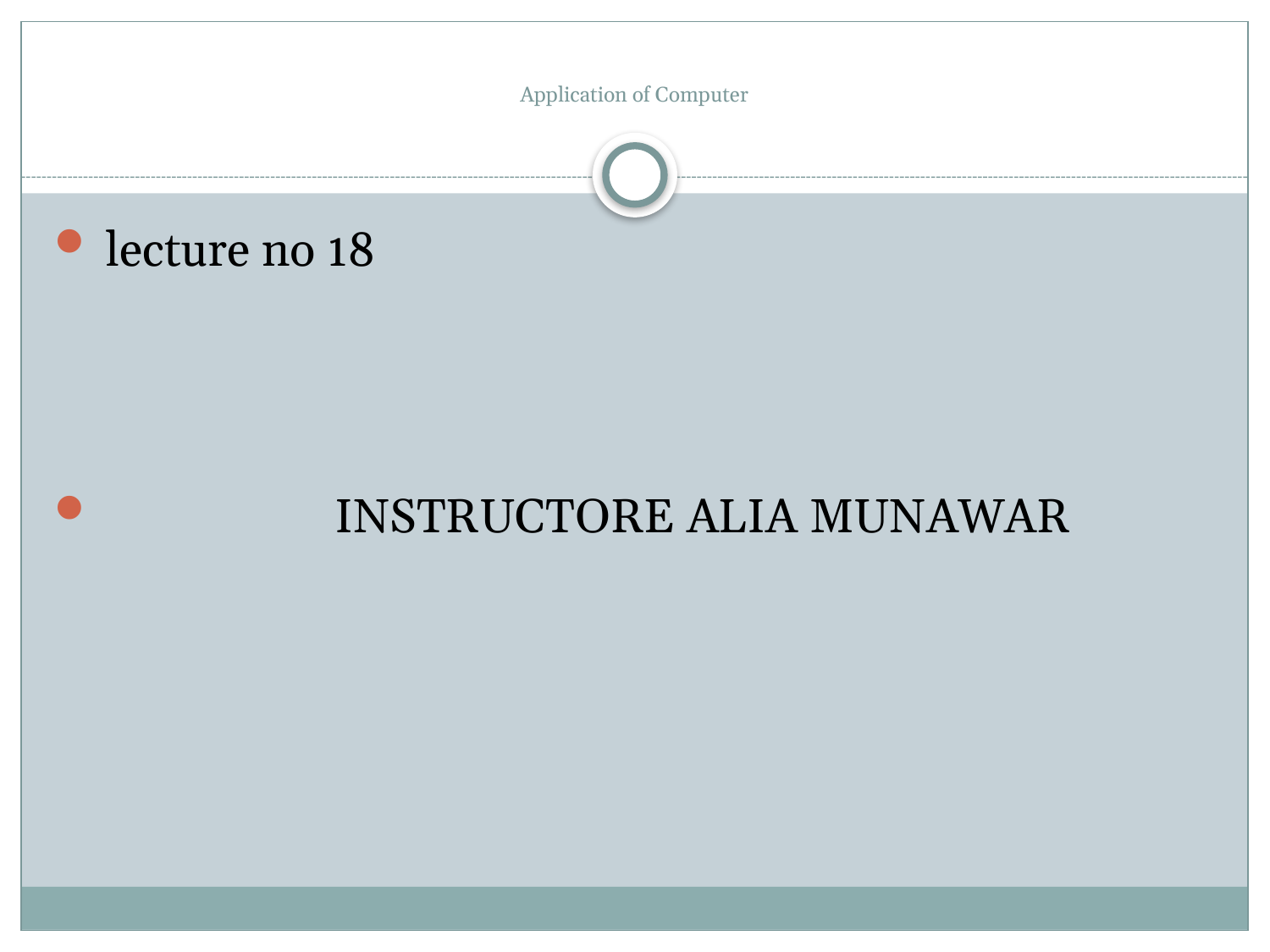

# Application of Computer
 lecture no 18

                     INSTRUCTORE ALIA MUNAWAR